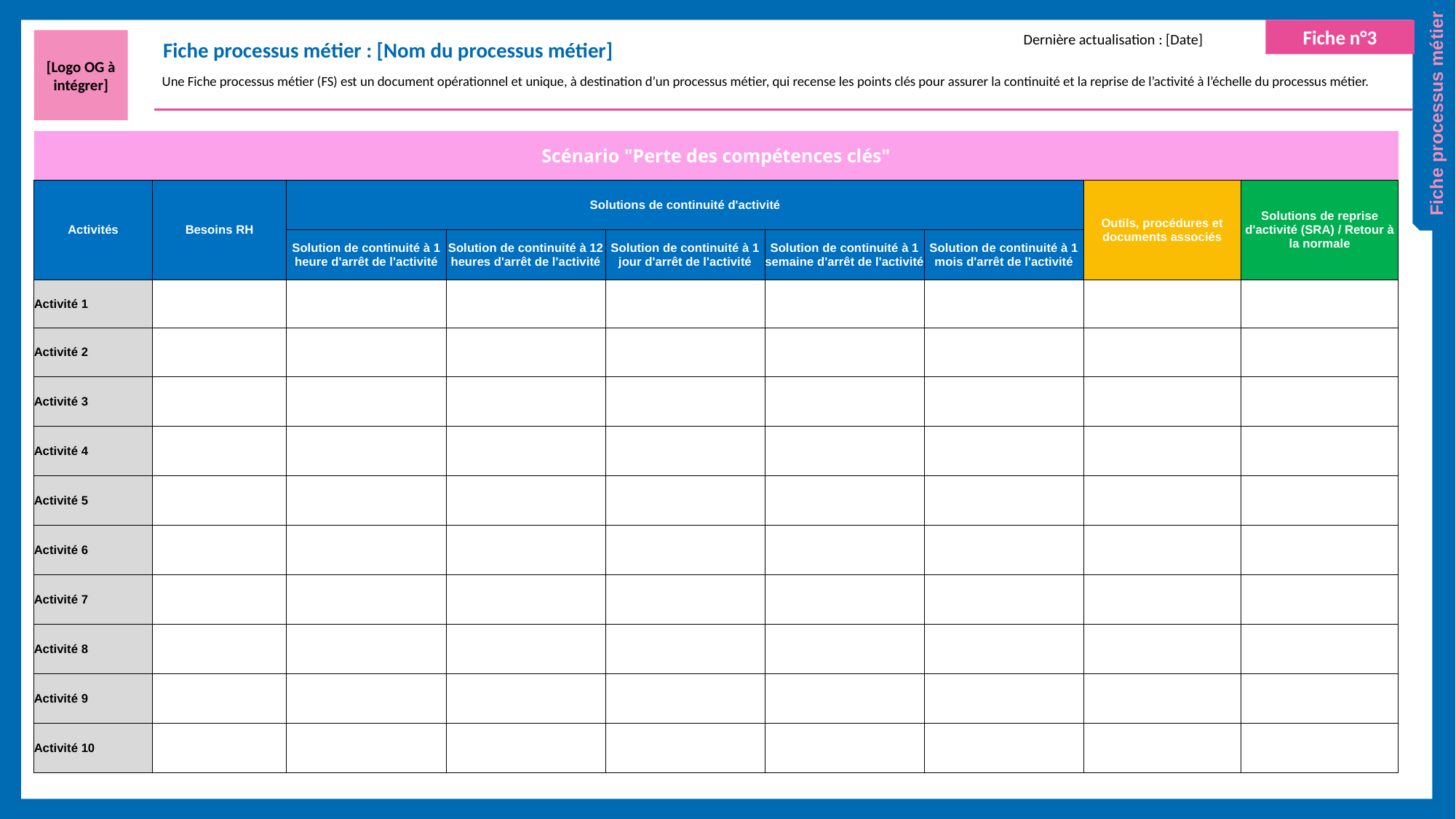

Fiche n°3

Fiche processus métier : [Nom du processus métier]
Dernière actualisation : [Date]
[Logo OG à intégrer]
Une Fiche processus métier (FS) est un document opérationnel et unique, à destination d’un processus métier, qui recense les points clés pour assurer la continuité et la reprise de l’activité à l’échelle du processus métier.
Fiche processus métier
| Scénario "Perte des compétences clés" |  |  |  |  |  |  |  |  |
| --- | --- | --- | --- | --- | --- | --- | --- | --- |
| Activités | Besoins RH | Solutions de continuité d'activité |  |  |  |  | Outils, procédures et documents associés | Solutions de reprise d'activité (SRA) / Retour à la normale |
|  |  | Solution de continuité à 1 heure d'arrêt de l'activité | Solution de continuité à 12 heures d'arrêt de l'activité | Solution de continuité à 1 jour d'arrêt de l'activité | Solution de continuité à 1 semaine d'arrêt de l'activité | Solution de continuité à 1 mois d'arrêt de l'activité |  |  |
| Activité 1 |  |  |  |  |  |  |  |  |
| Activité 2 |  |  |  |  |  |  |  |  |
| Activité 3 |  |  |  |  |  |  |  |  |
| Activité 4 |  |  |  |  |  |  |  |  |
| Activité 5 |  |  |  |  |  |  |  |  |
| Activité 6 |  |  |  |  |  |  |  |  |
| Activité 7 |  |  |  |  |  |  |  |  |
| Activité 8 |  |  |  |  |  |  |  |  |
| Activité 9 |  |  |  |  |  |  |  |  |
| Activité 10 |  |  |  |  |  |  |  |  |